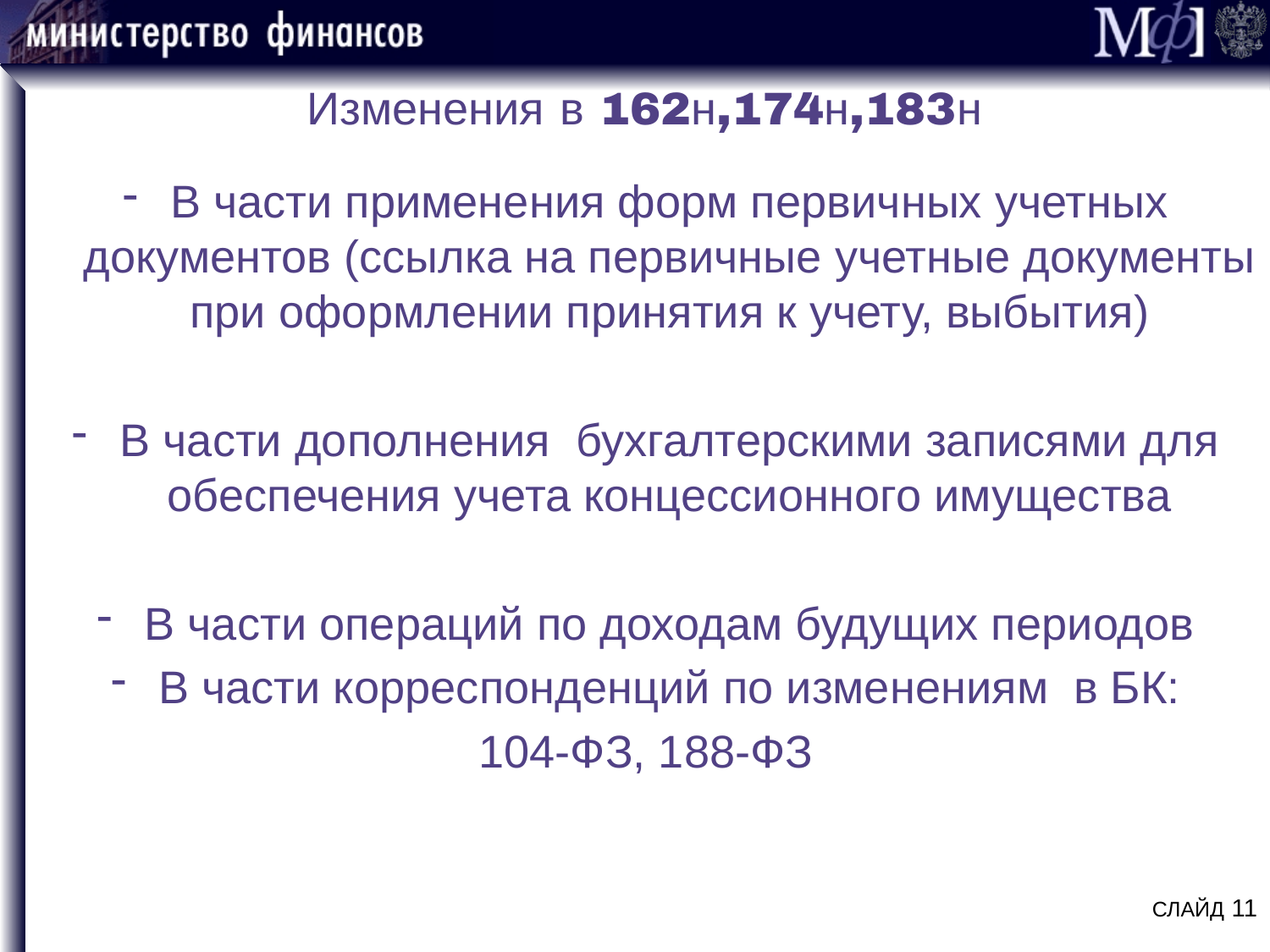

# Изменения в 162н,174н,183н
В части применения форм первичных учетных документов (ссылка на первичные учетные документы при оформлении принятия к учету, выбытия)

В части дополнения  бухгалтерскими записями для обеспечения учета концессионного имущества

В части операций по доходам будущих периодов
В части корреспонденций по изменениям  в БК:
104-ФЗ, 188-ФЗ

СЛАЙД 11